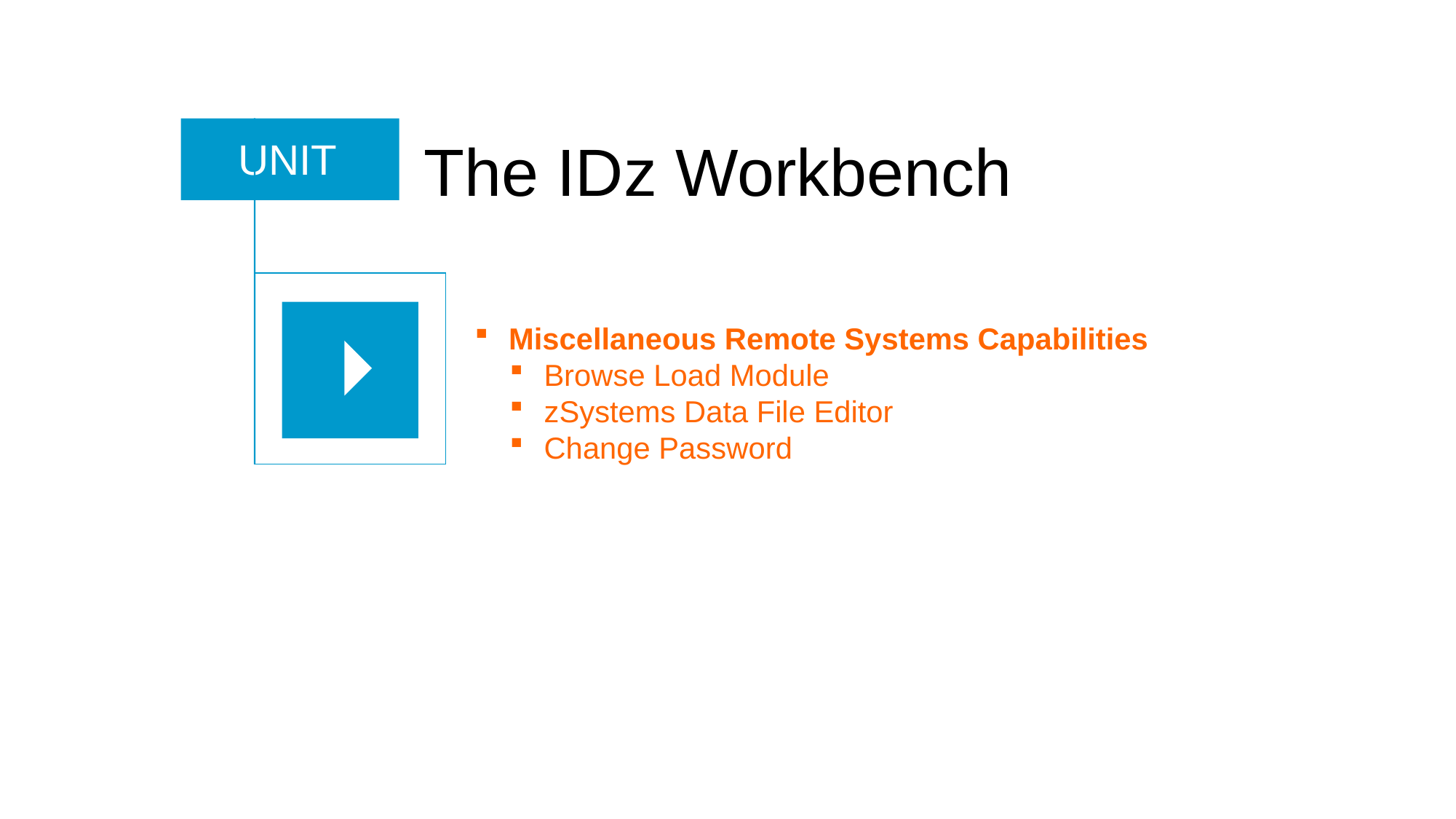

UNIT
# The IDz Workbench
Topics:

 Miscellaneous Remote Systems Capabilities
 Browse Load Module
 zSystems Data File Editor
 Change Password